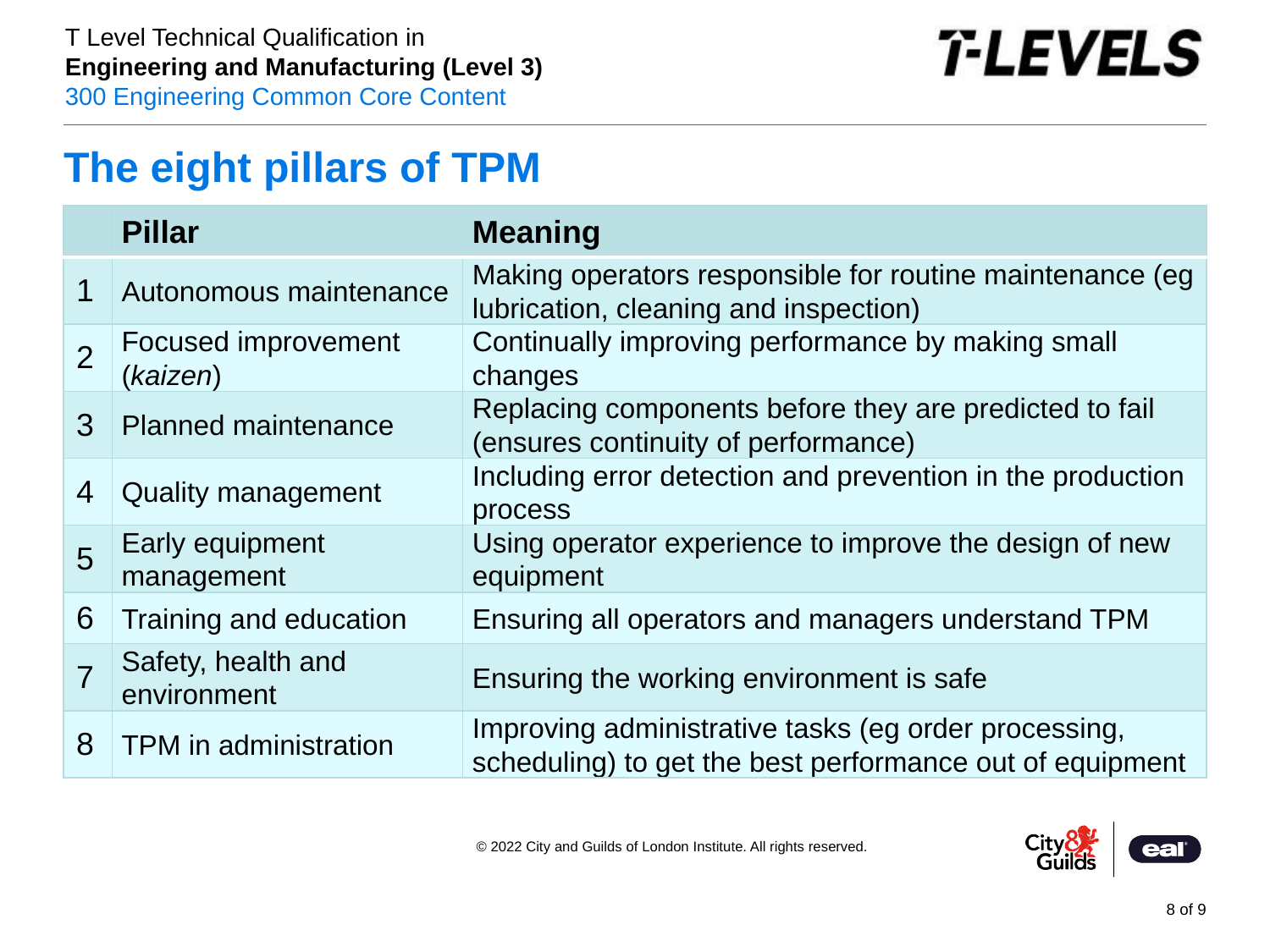

# The eight pillars of TPM
|  | Pillar | Meaning |
| --- | --- | --- |
| 1 | Autonomous maintenance | Making operators responsible for routine maintenance (eg lubrication, cleaning and inspection) |
| 2 | Focused improvement (kaizen) | Continually improving performance by making small changes |
| 3 | Planned maintenance | Replacing components before they are predicted to fail (ensures continuity of performance) |
| 4 | Quality management | Including error detection and prevention in the production process |
| 5 | Early equipment management | Using operator experience to improve the design of new equipment |
| 6 | Training and education | Ensuring all operators and managers understand TPM |
| 7 | Safety, health and environment | Ensuring the working environment is safe |
| 8 | TPM in administration | Improving administrative tasks (eg order processing, scheduling) to get the best performance out of equipment |